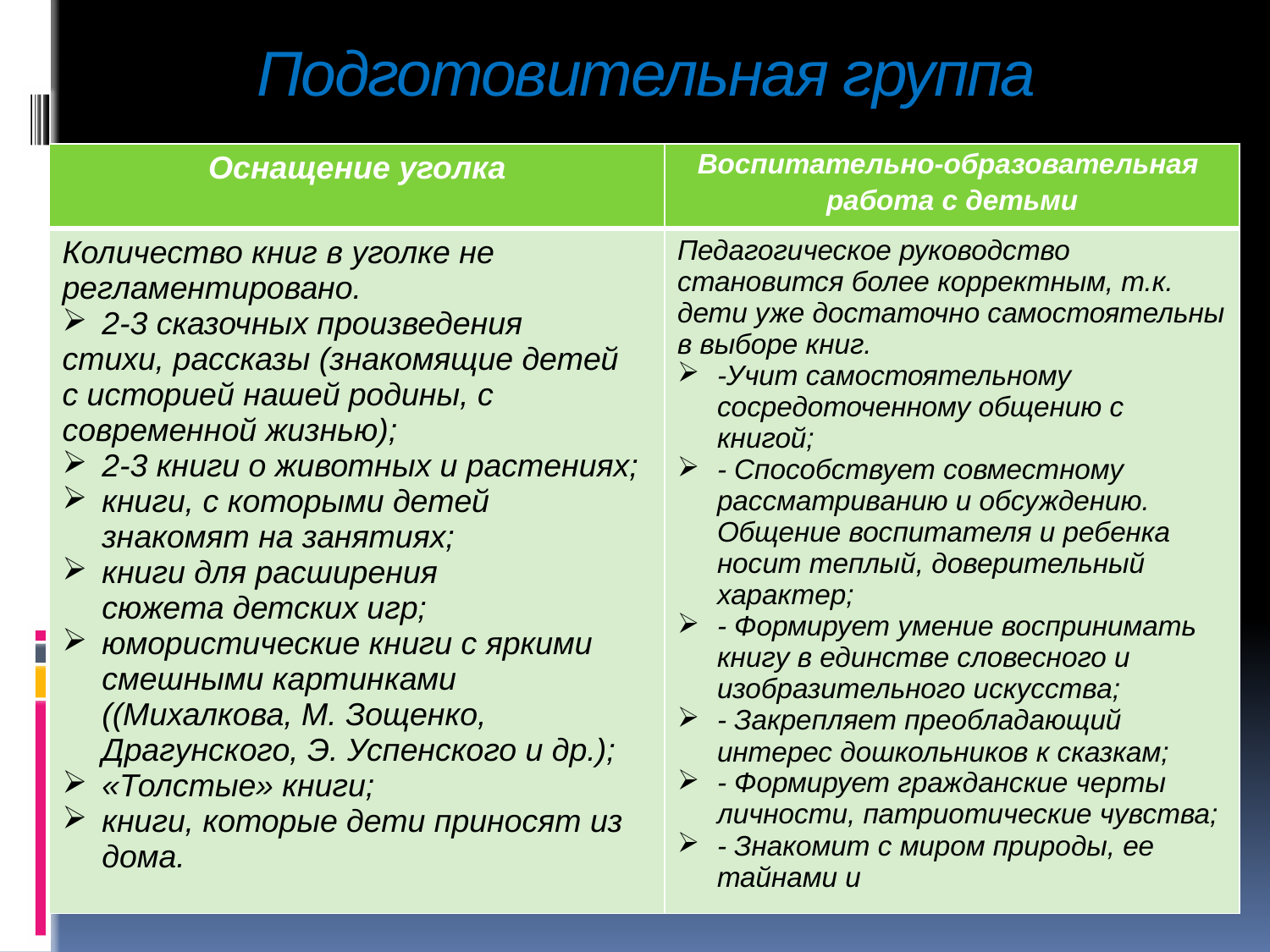

# Подготовительная группа
| Оснащение уголка | Воспитательно-образовательная работа с детьми |
| --- | --- |
| Количество книг в уголке не регламентировано. 2-3 сказочных произведения стихи, рассказы (знакомящие детей с историей нашей родины, с современной жизнью); 2-3 книги о животных и растениях; книги, с которыми детей знакомят на занятиях; книги для расширения сюжета детских игр; юмористические книги с яркими смешными картинками ((Михалкова, М. Зощенко, Драгунского, Э. Успенского и др.); «Толстые» книги; книги, которые дети приносят из дома. | Педагогическое руководство становится более корректным, т.к. дети уже достаточно самостоятельны в выборе книг. -Учит самостоятельному сосредоточенному общению с книгой; - Способствует совместному рассматриванию и обсуждению. Общение воспитателя и ребенка носит теплый, доверительный характер; - Формирует умение воспринимать книгу в единстве словесного и изобразительного искусства; - Закрепляет преобладающий интерес дошкольников к сказкам; - Формирует гражданские черты личности, патриотические чувства; - Знакомит с миром природы, ее тайнами и |